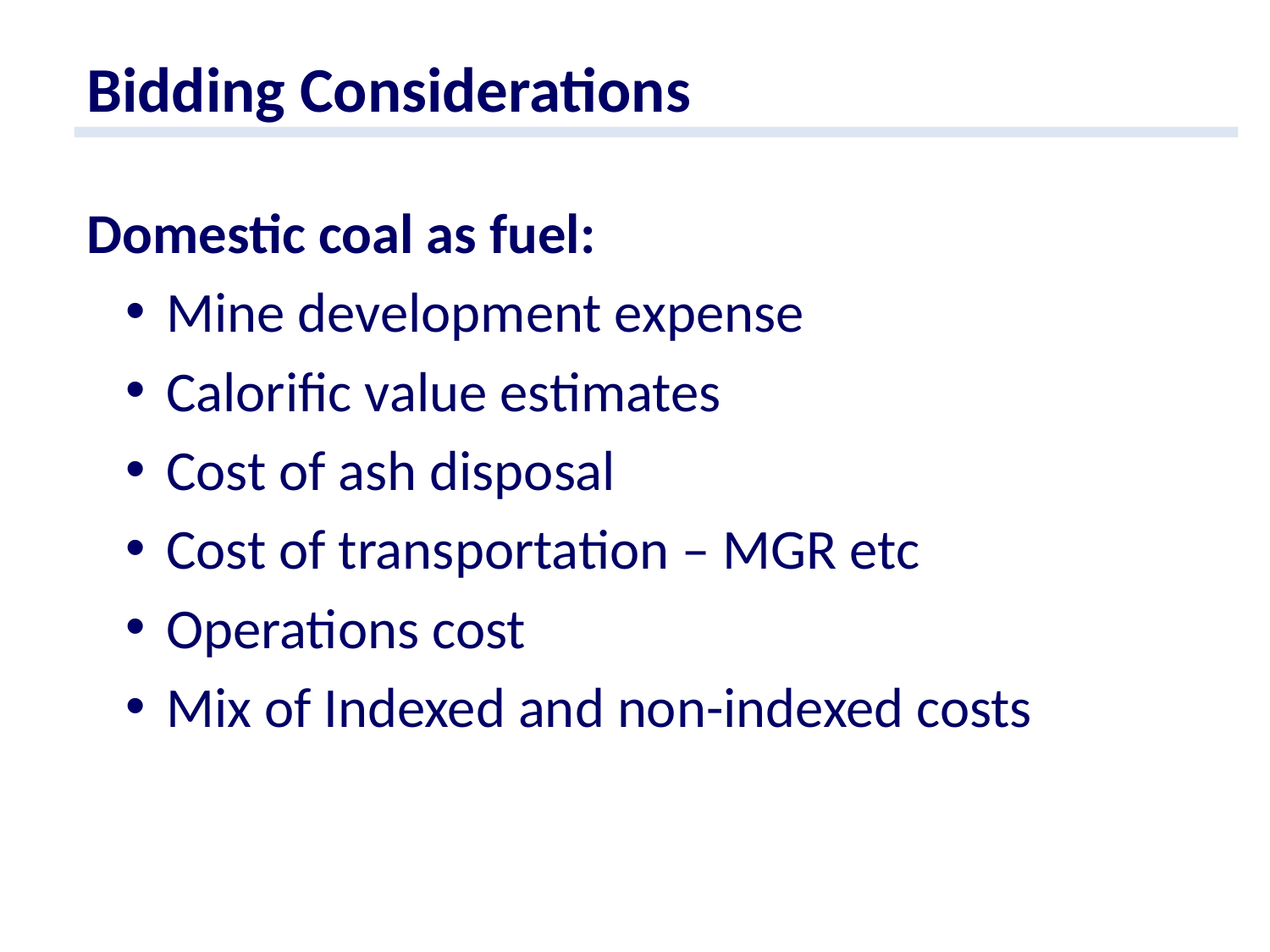

Bidding Considerations

Domestic coal as fuel:
Mine development expense
Calorific value estimates
Cost of ash disposal
Cost of transportation – MGR etc
Operations cost
Mix of Indexed and non-indexed costs